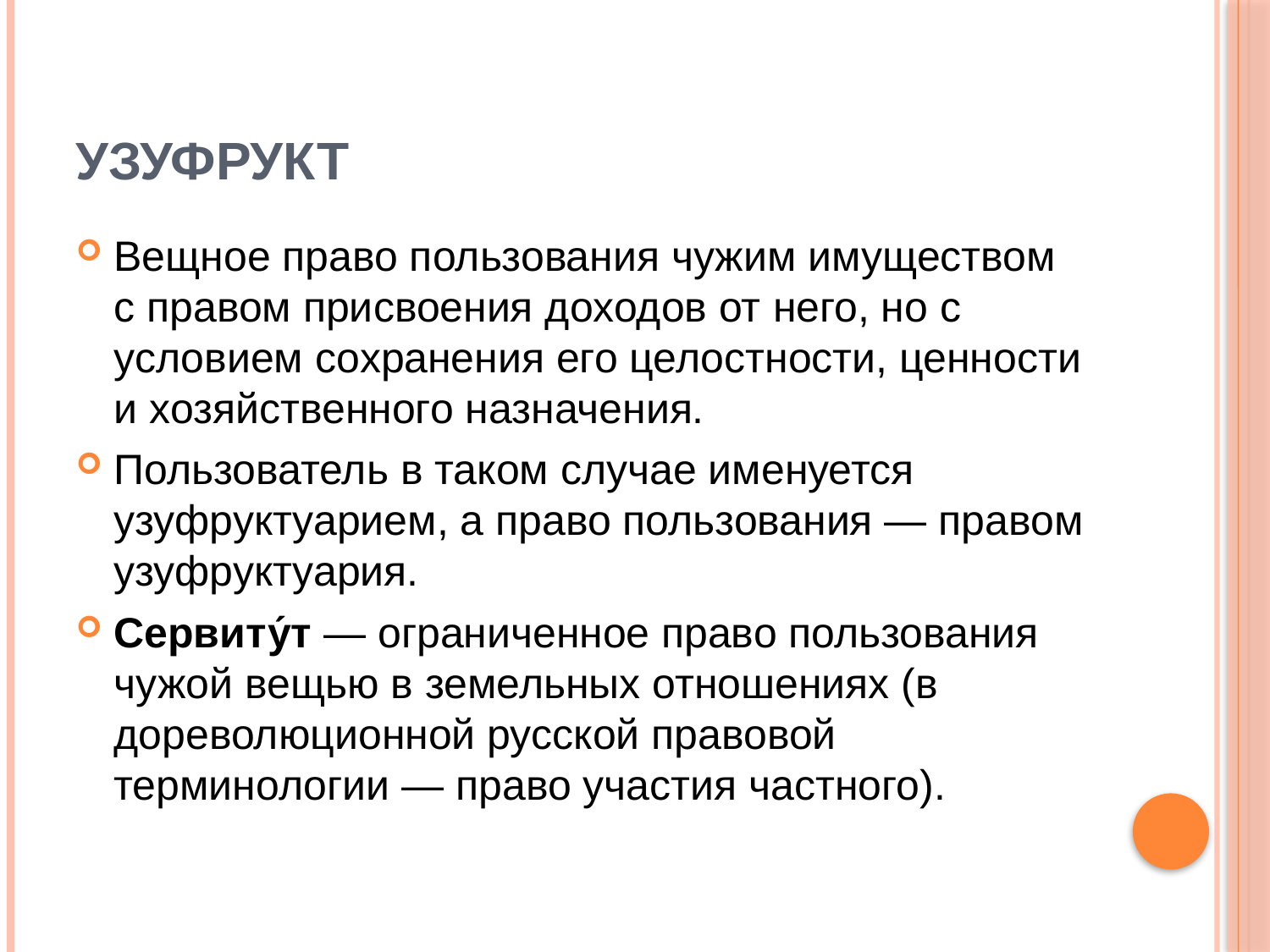

# узуфрукт
Вещное право пользования чужим имуществом с правом присвоения доходов от него, но с условием сохранения его целостности, ценности и хозяйственного назначения.
Пользователь в таком случае именуется узуфруктуарием, а право пользования — правом узуфруктуария.
Сервиту́т — ограниченное право пользования чужой вещью в земельных отношениях (в дореволюционной русской правовой терминологии — право участия частного).